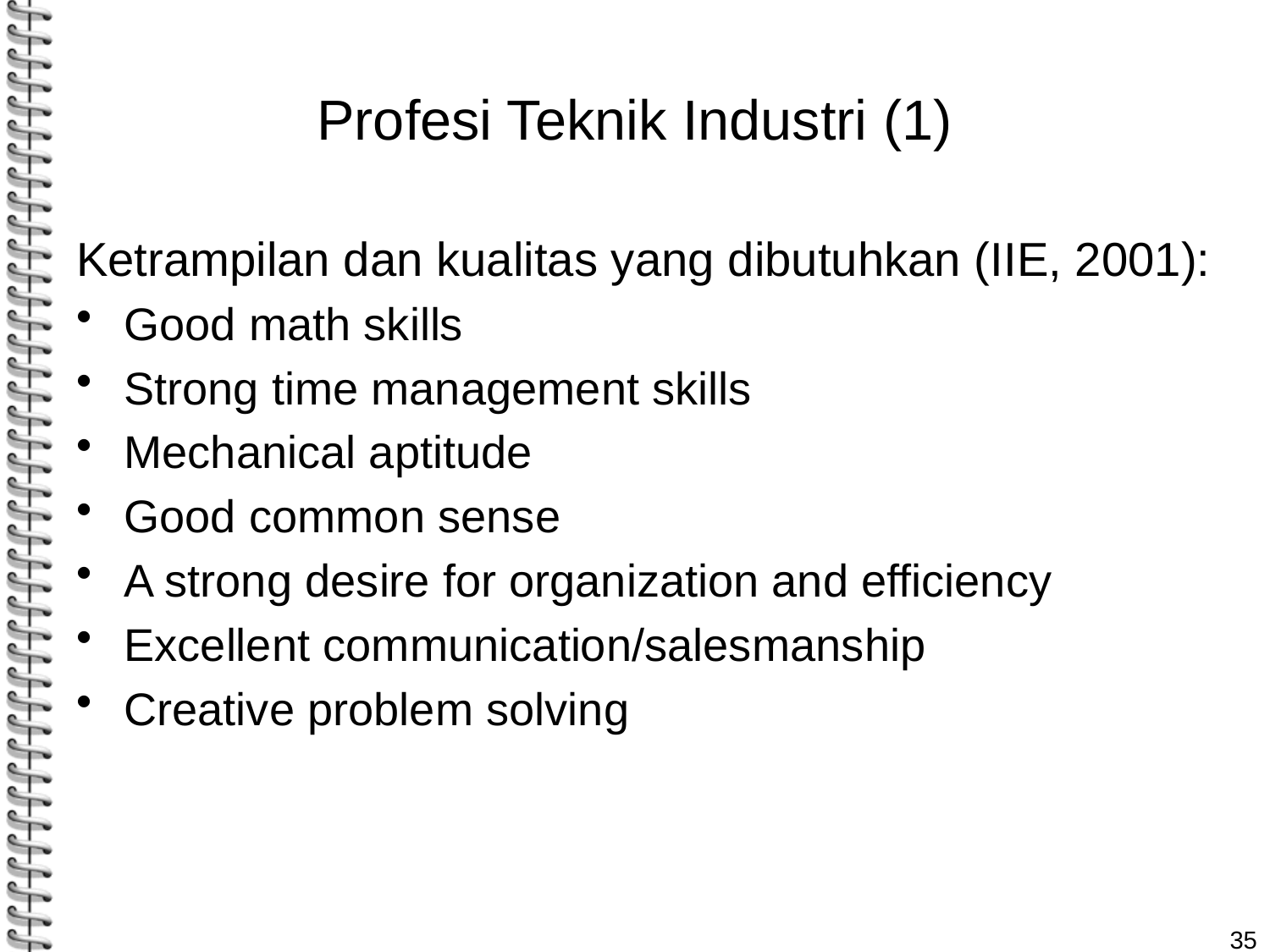

# Profesi Teknik Industri (1)
Ketrampilan dan kualitas yang dibutuhkan (IIE, 2001):
Good math skills
Strong time management skills
Mechanical aptitude
Good common sense
A strong desire for organization and efficiency
Excellent communication/salesmanship
Creative problem solving
35